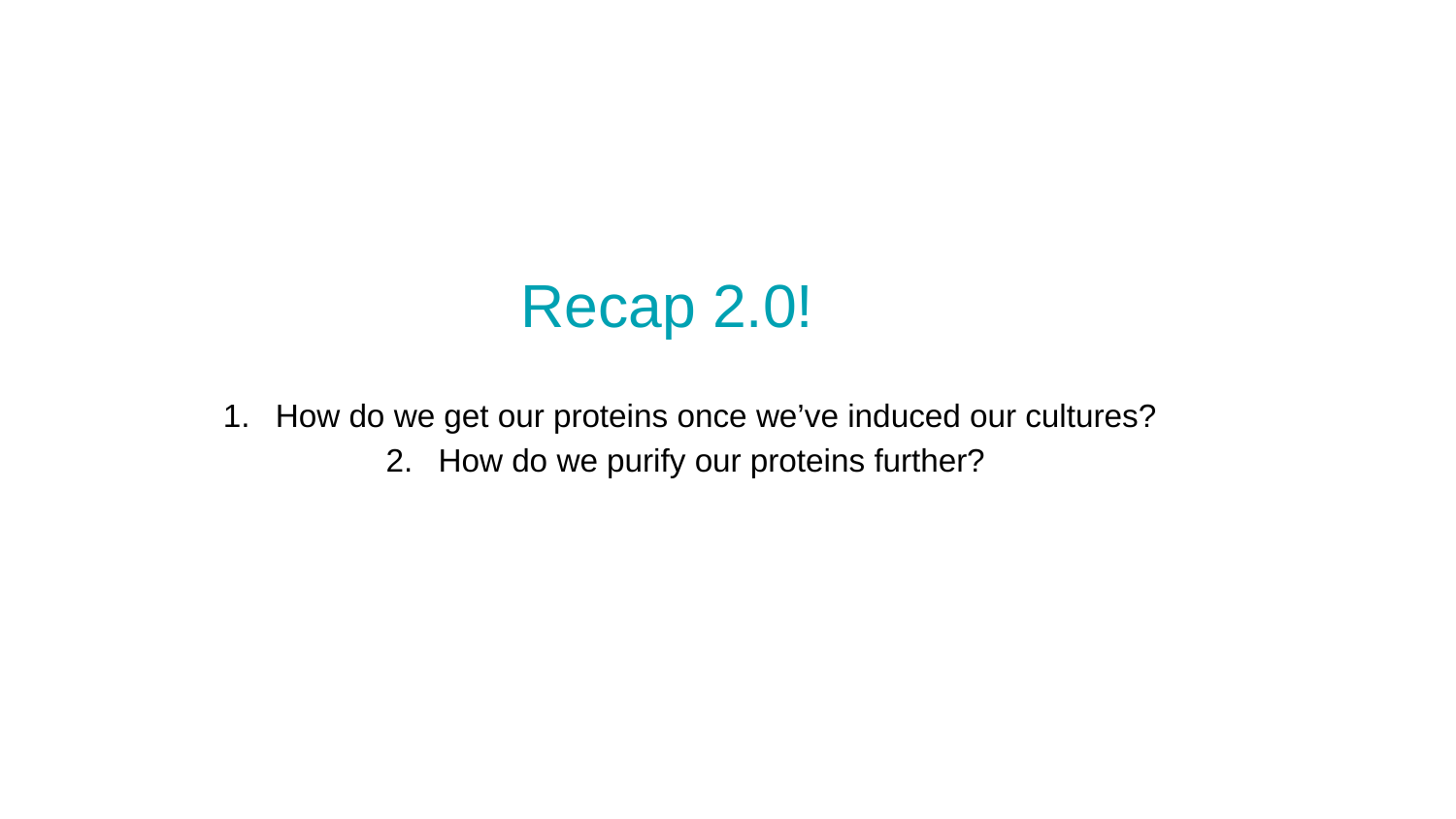

# Recap 2.0!
How do we get our proteins once we’ve induced our cultures?
How do we purify our proteins further?